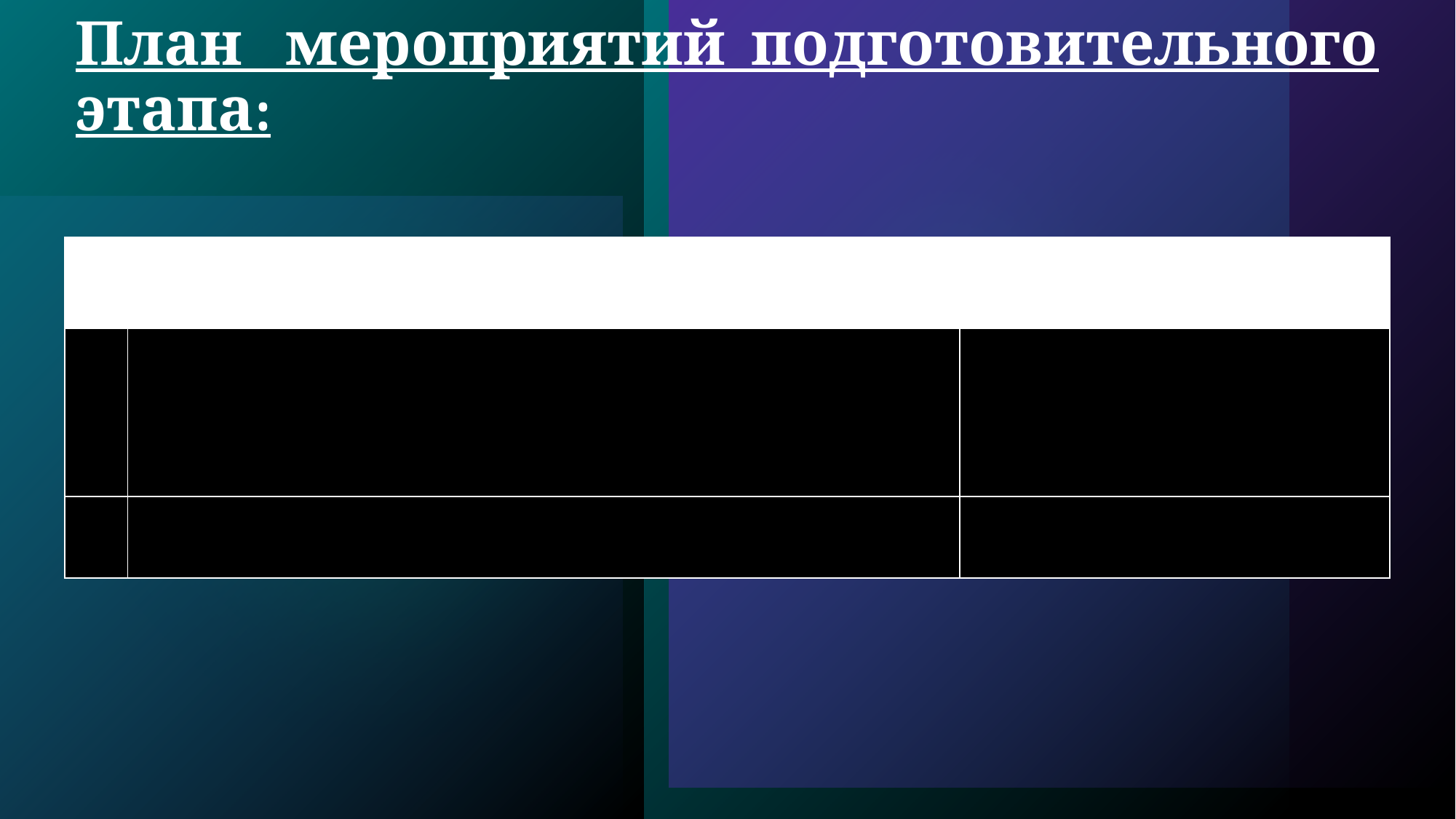

# План мероприятий  подготовительного этапа:

| № п/п | Мероприятие | Ответственный |
| --- | --- | --- |
| 1. | Проведение анализа экологического состояния школьной территории | Зам. директора по ВР |
| 2. | «Аукцион идей» на лучший мини-проект по благоустройству школьного двора» | Педагог-организатор Классные руководители |